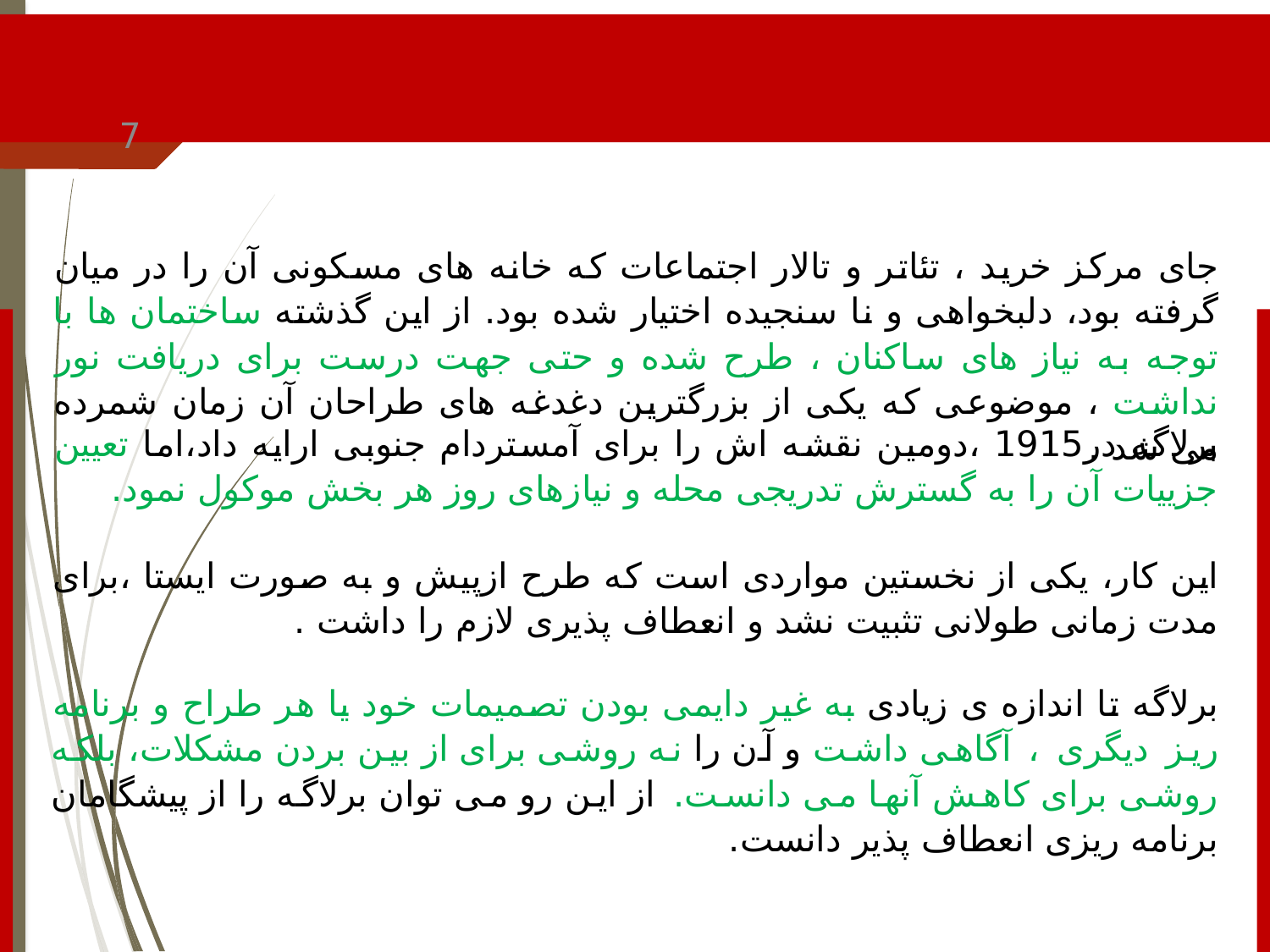

7
جای مرکز خرید ، تئاتر و تالار اجتماعات که خانه های مسکونی آن را در میان گرفته بود، دلبخواهی و نا سنجیده اختیار شده بود. از این گذشته ساختمان ها با توجه به نیاز های ساکنان ، طرح شده و حتی جهت درست برای دریافت نور نداشت ، موضوعی که یکی از بزرگترین دغدغه های طراحان آن زمان شمرده می شد .

برلاگه در1915 ،دومین نقشه اش را برای آمستردام جنوبی ارایه داد،اما تعیین جزییات آن را به گسترش تدریجی محله و نیازهای روز هر بخش موکول نمود.
این کار، یکی از نخستین مواردی است که طرح ازپیش و به صورت ایستا ،برای مدت زمانی طولانی تثبیت نشد و انعطاف پذیری لازم را داشت .
برلاگه تا اندازه ی زیادی به غیر دایمی بودن تصمیمات خود یا هر طراح و برنامه ریز دیگری ، آگاهی داشت و آن را نه روشی برای از بین بردن مشکلات، بلکه روشی برای کاهش آنها می دانست. از این رو می توان برلاگه را از پیشگامان برنامه ریزی انعطاف پذیر دانست.